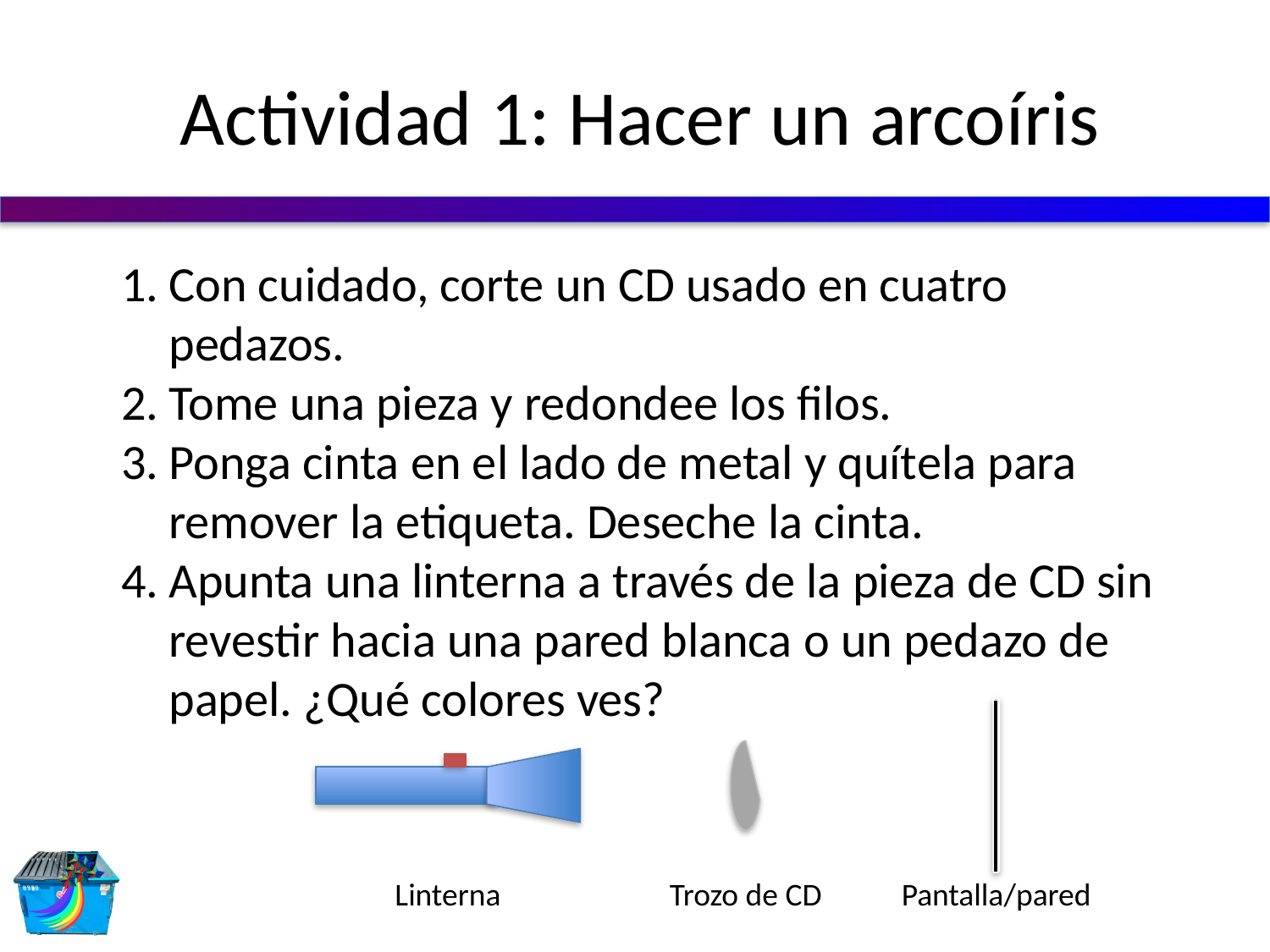

Actividad 1: Hacer un arcoíris
Con cuidado, corte un CD usado en cuatro pedazos.
Tome una pieza y redondee los filos.
Ponga cinta en el lado de metal y quítela para remover la etiqueta. Deseche la cinta.
Apunta una linterna a través de la pieza de CD sin revestir hacia una pared blanca o un pedazo de papel. ¿Qué colores ves?

Linterna
Trozo de CD
Pantalla/pared